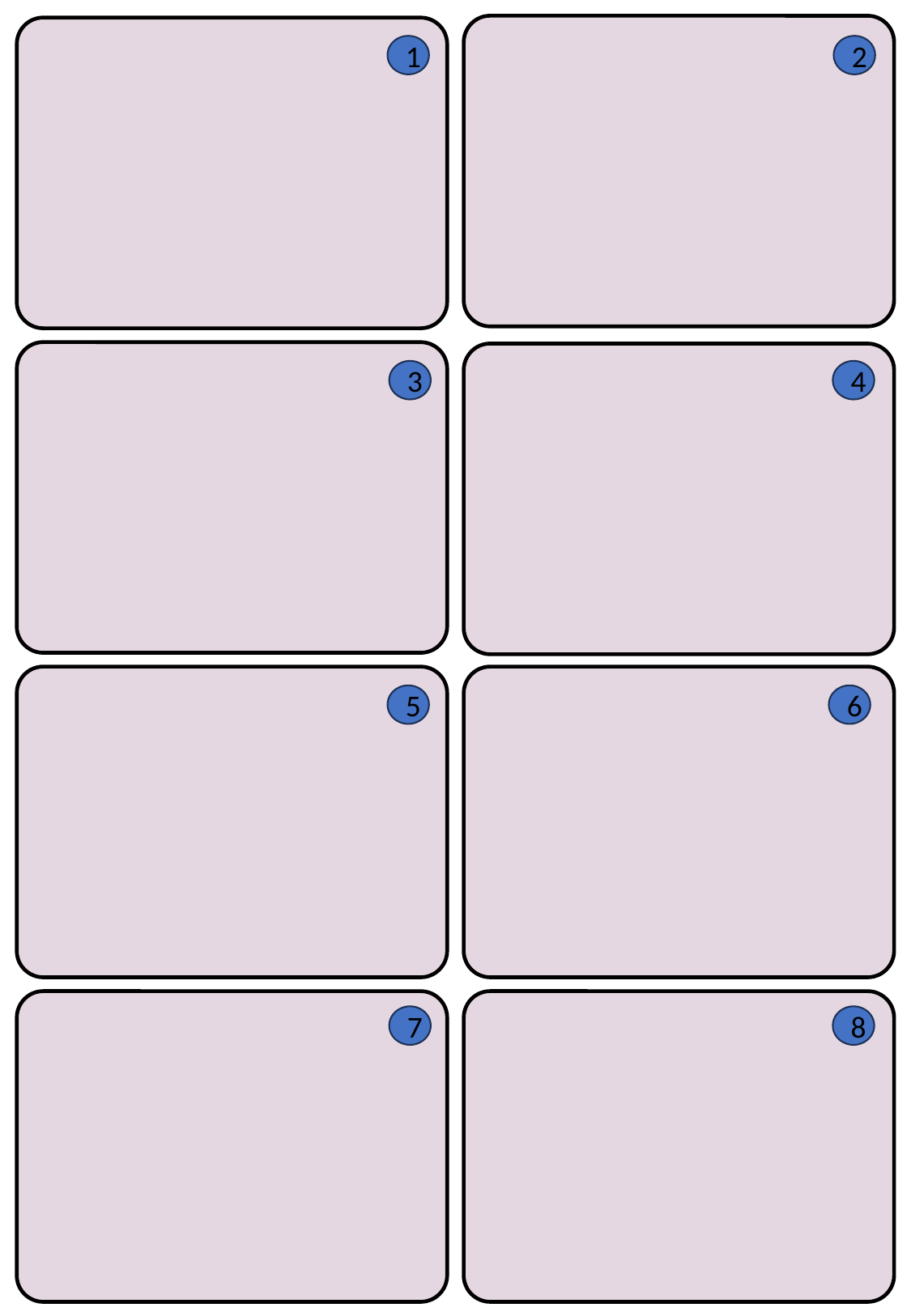

1
2

3
4

6
5

7
8